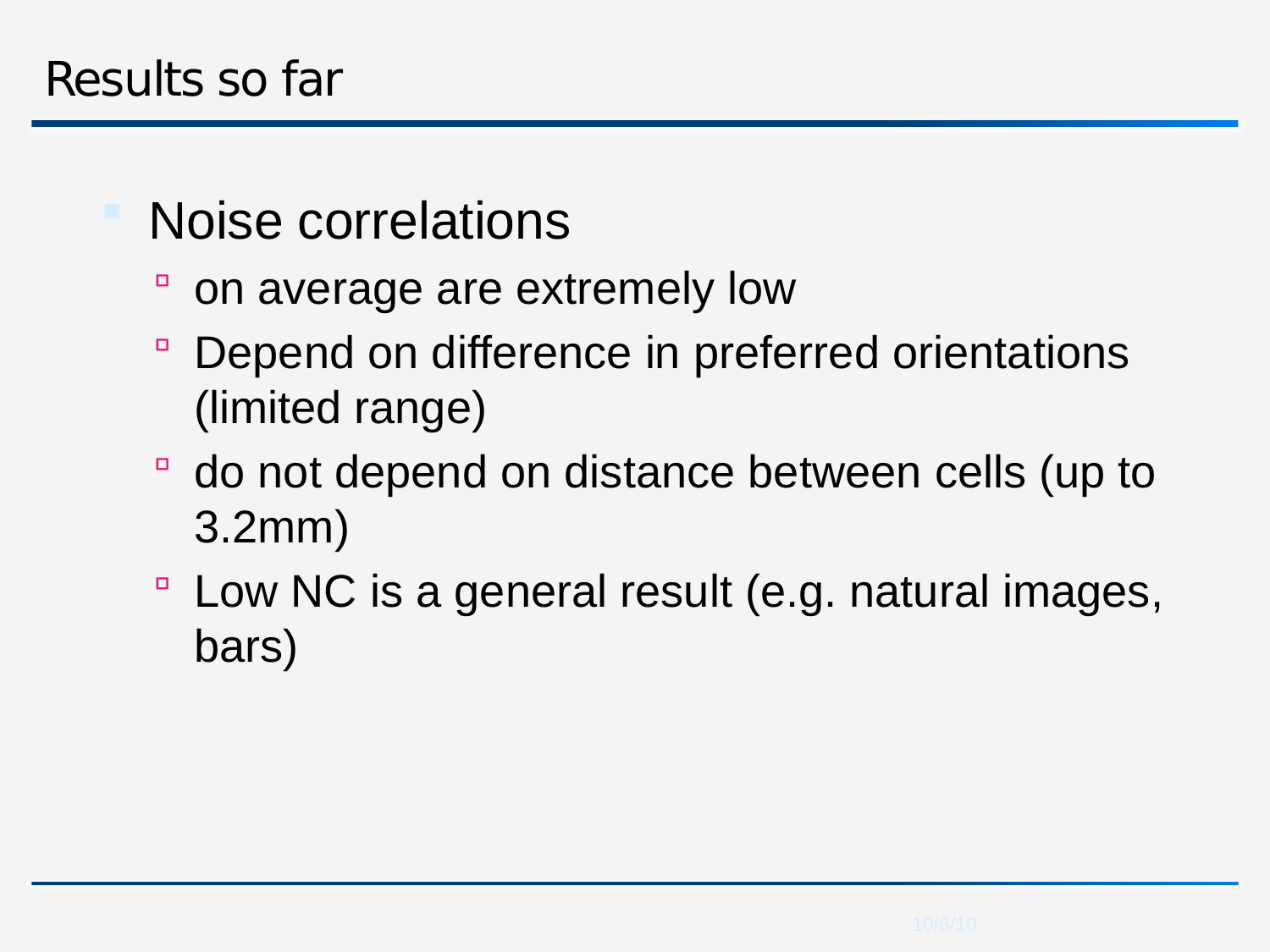

# Results so far

Noise correlations
on average are extremely low
Depend on difference in preferred orientations (limited range)
do not depend on distance between cells (up to 3.2mm)
Low NC is a general result (e.g. natural images, bars)

10/6/10